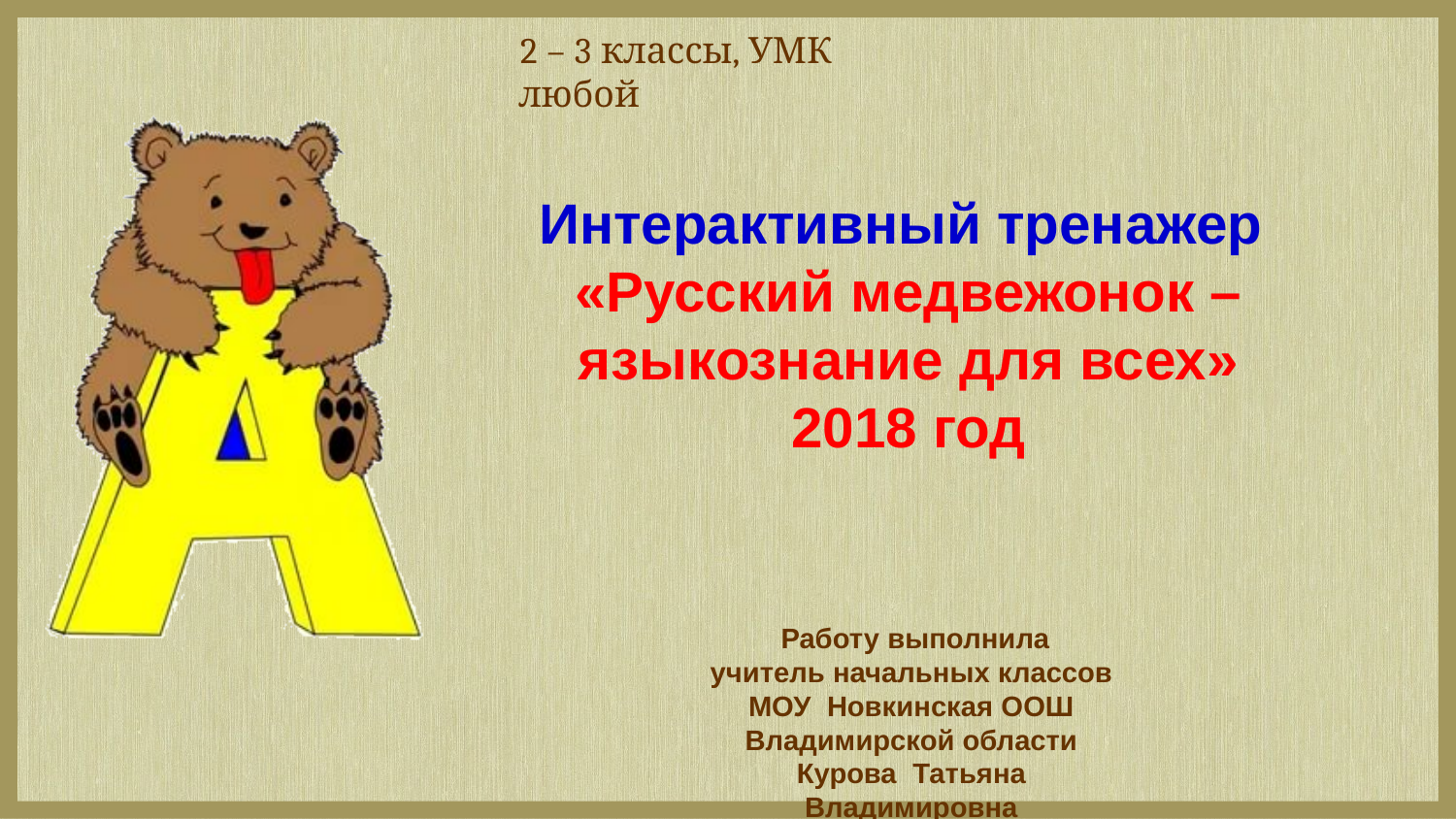

2 – 3 классы, УМК любой
Интерактивный тренажер
«Русский медвежонок – языкознание для всех»
2018 год
 Работу выполнила
учитель начальных классов
МОУ  Новкинская ООШ
Владимирской области
Курова  Татьяна Владимировна